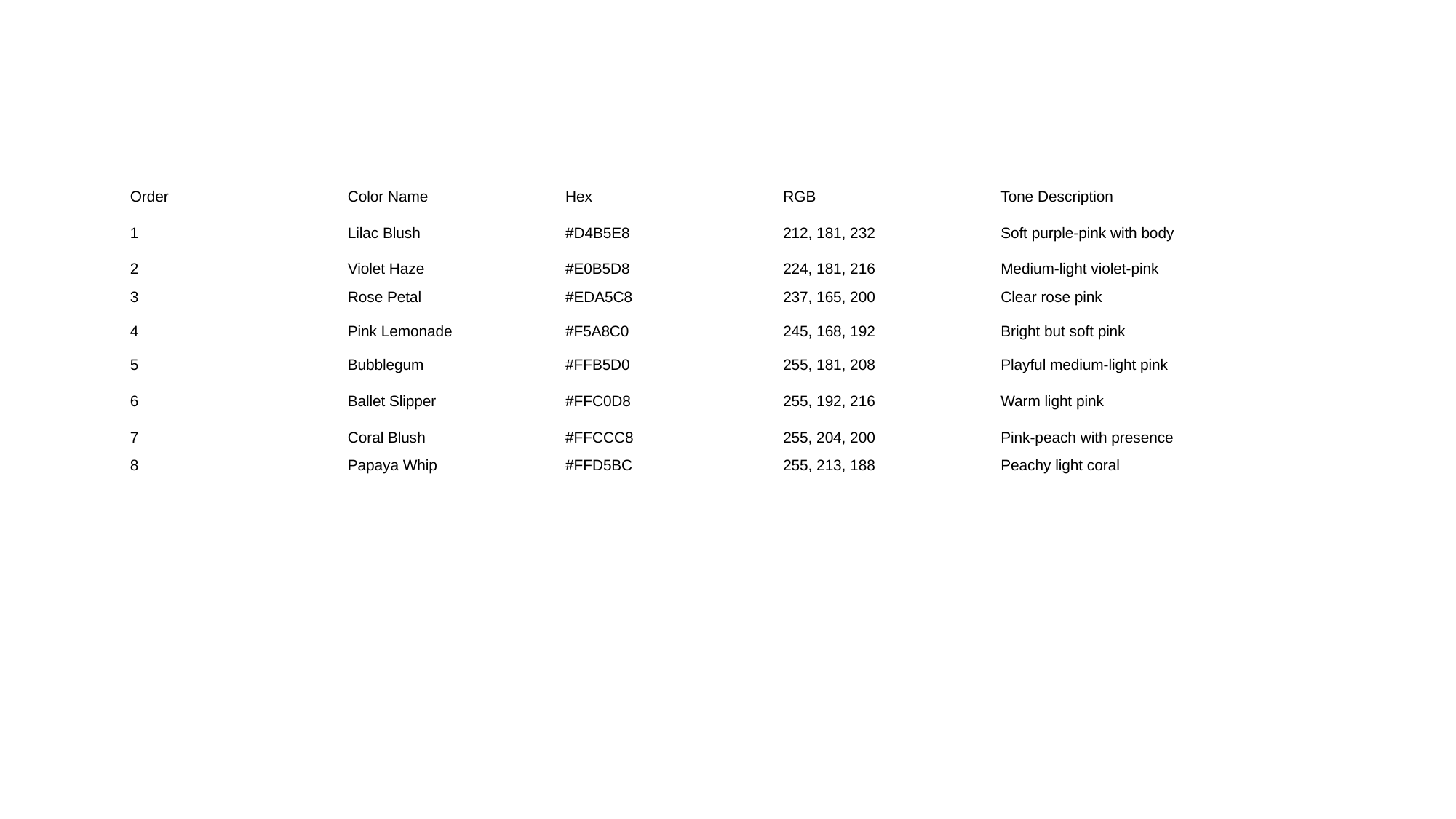

| Order | Color Name | Hex | RGB | Tone Description |
| --- | --- | --- | --- | --- |
| 1 | Lilac Blush | #D4B5E8 | 212, 181, 232 | Soft purple-pink with body |
| 2 | Violet Haze | #E0B5D8 | 224, 181, 216 | Medium-light violet-pink |
| 3 | Rose Petal | #EDA5C8 | 237, 165, 200 | Clear rose pink |
| 4 | Pink Lemonade | #F5A8C0 | 245, 168, 192 | Bright but soft pink |
| 5 | Bubblegum | #FFB5D0 | 255, 181, 208 | Playful medium-light pink |
| 6 | Ballet Slipper | #FFC0D8 | 255, 192, 216 | Warm light pink |
| 7 | Coral Blush | #FFCCC8 | 255, 204, 200 | Pink-peach with presence |
| 8 | Papaya Whip | #FFD5BC | 255, 213, 188 | Peachy light coral |